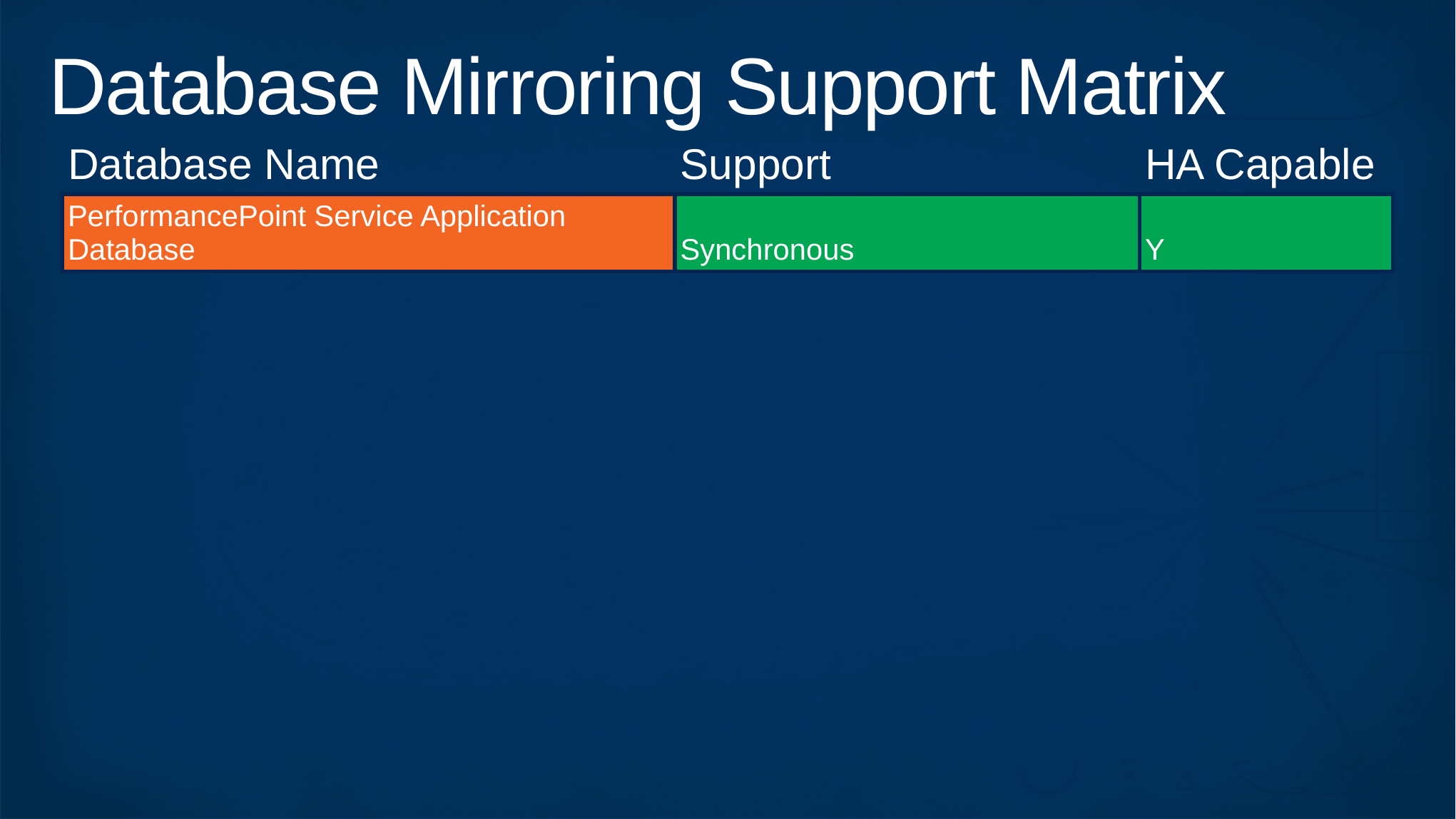

# Database Mirroring Support Matrix
| Database Name | Support | HA Capable |
| --- | --- | --- |
| PerformancePoint Service Application Database | Synchronous | Y |